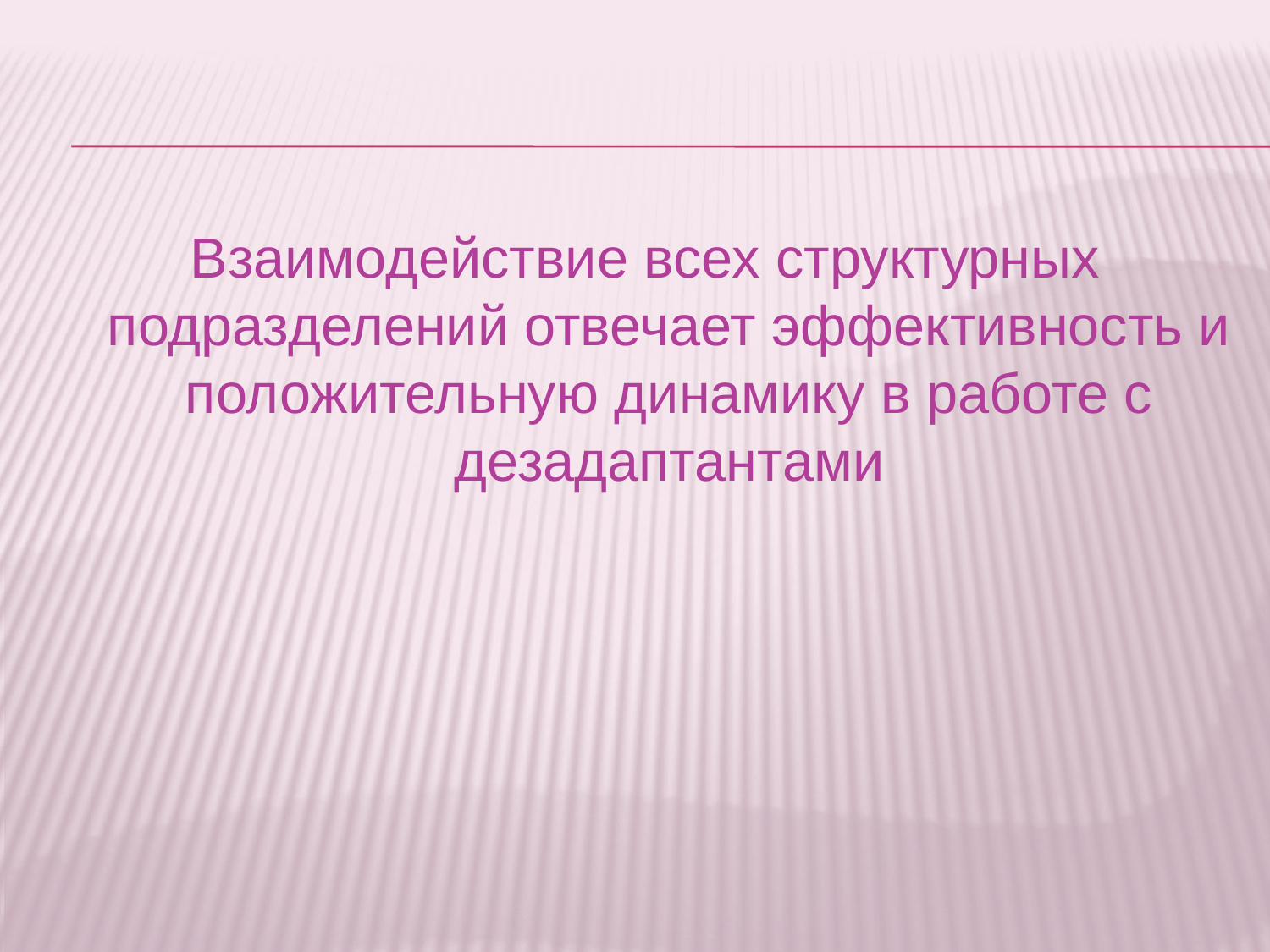

Взаимодействие всех структурных подразделений отвечает эффективность и положительную динамику в работе с дезадаптантами